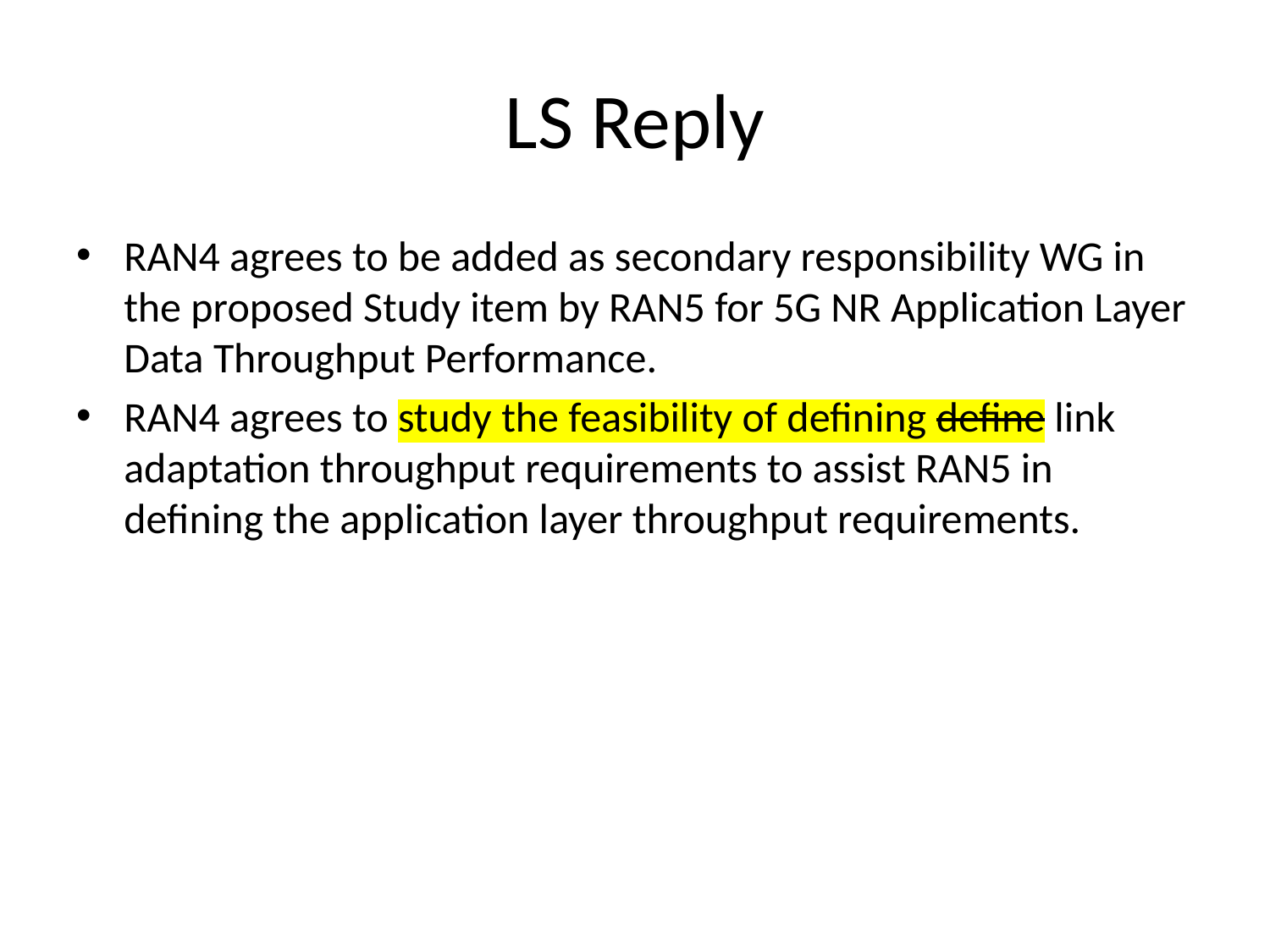

# LS Reply
RAN4 agrees to be added as secondary responsibility WG in the proposed Study item by RAN5 for 5G NR Application Layer Data Throughput Performance.
RAN4 agrees to study the feasibility of defining define link adaptation throughput requirements to assist RAN5 in defining the application layer throughput requirements.